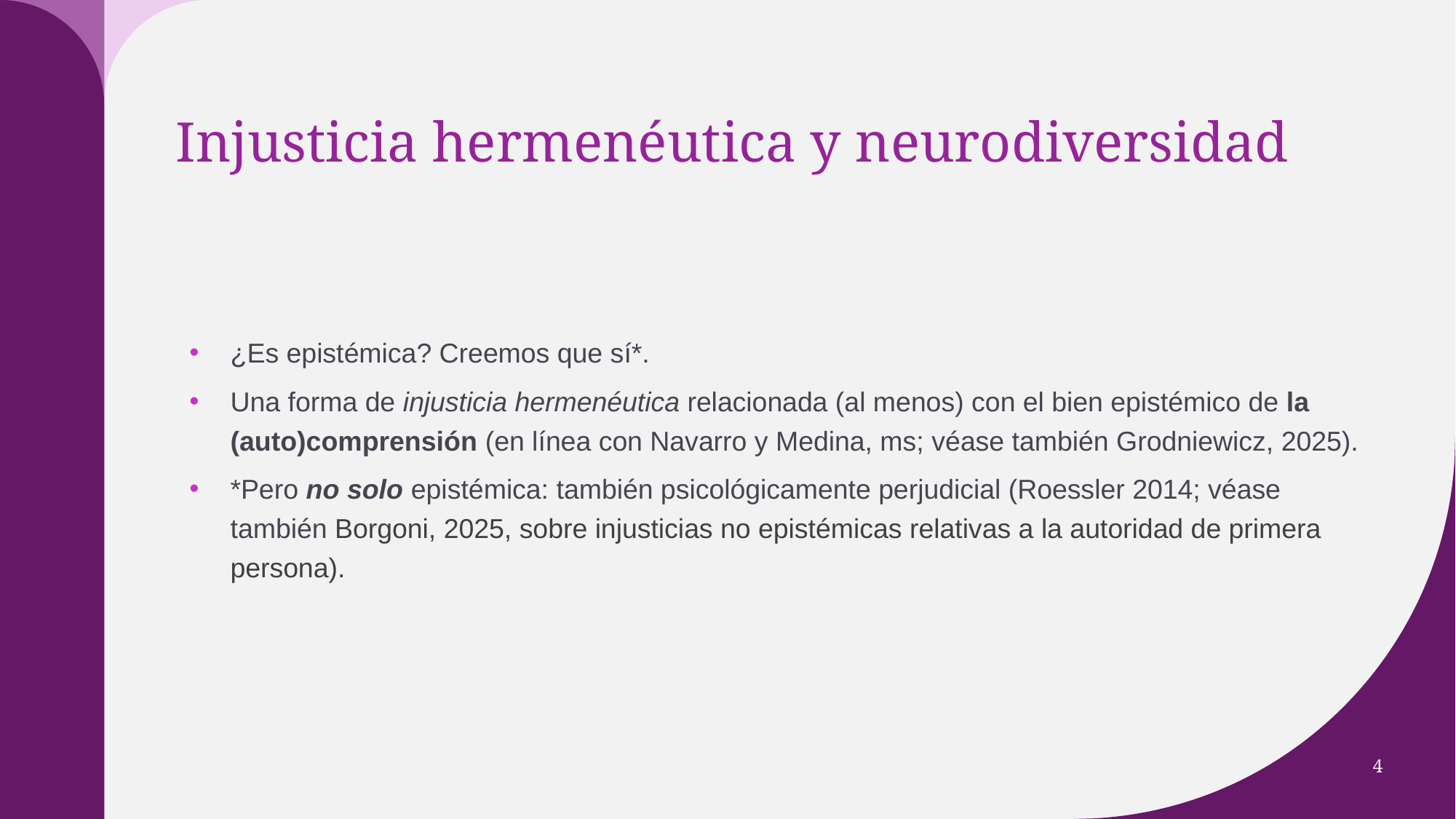

# Injusticia hermenéutica y neurodiversidad
¿Es epistémica? Creemos que sí*.
Una forma de injusticia hermenéutica relacionada (al menos) con el bien epistémico de la (auto)comprensión (en línea con Navarro y Medina, ms; véase también Grodniewicz, 2025).
*Pero no solo epistémica: también psicológicamente perjudicial (Roessler 2014; véase también Borgoni, 2025, sobre injusticias no epistémicas relativas a la autoridad de primera persona).
4